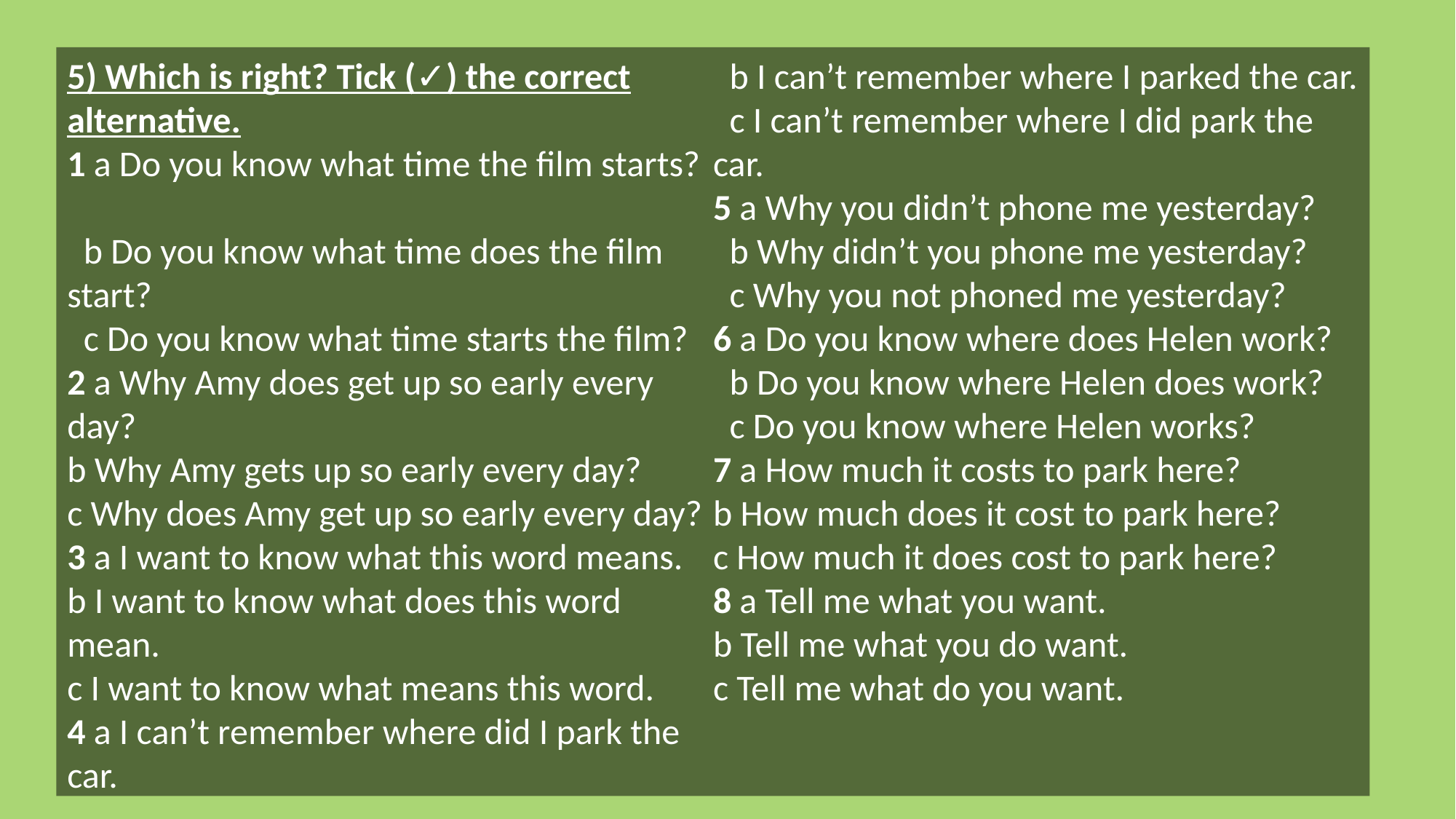

5) Which is right? Tick (✓) the correct alternative.
1 a Do you know what time the film starts?
  b Do you know what time does the film start?
  c Do you know what time starts the film?
2 a Why Amy does get up so early every day?
b Why Amy gets up so early every day?
c Why does Amy get up so early every day?
3 a I want to know what this word means.
b I want to know what does this word mean.
c I want to know what means this word.
4 a I can’t remember where did I park the car.
  b I can’t remember where I parked the car.
  c I can’t remember where I did park the car.
5 a Why you didn’t phone me yesterday?
  b Why didn’t you phone me yesterday?
  c Why you not phoned me yesterday?
6 a Do you know where does Helen work?
  b Do you know where Helen does work?
  c Do you know where Helen works?
7 a How much it costs to park here?
b How much does it cost to park here?
c How much it does cost to park here?
8 a Tell me what you want.
b Tell me what you do want.
c Tell me what do you want.